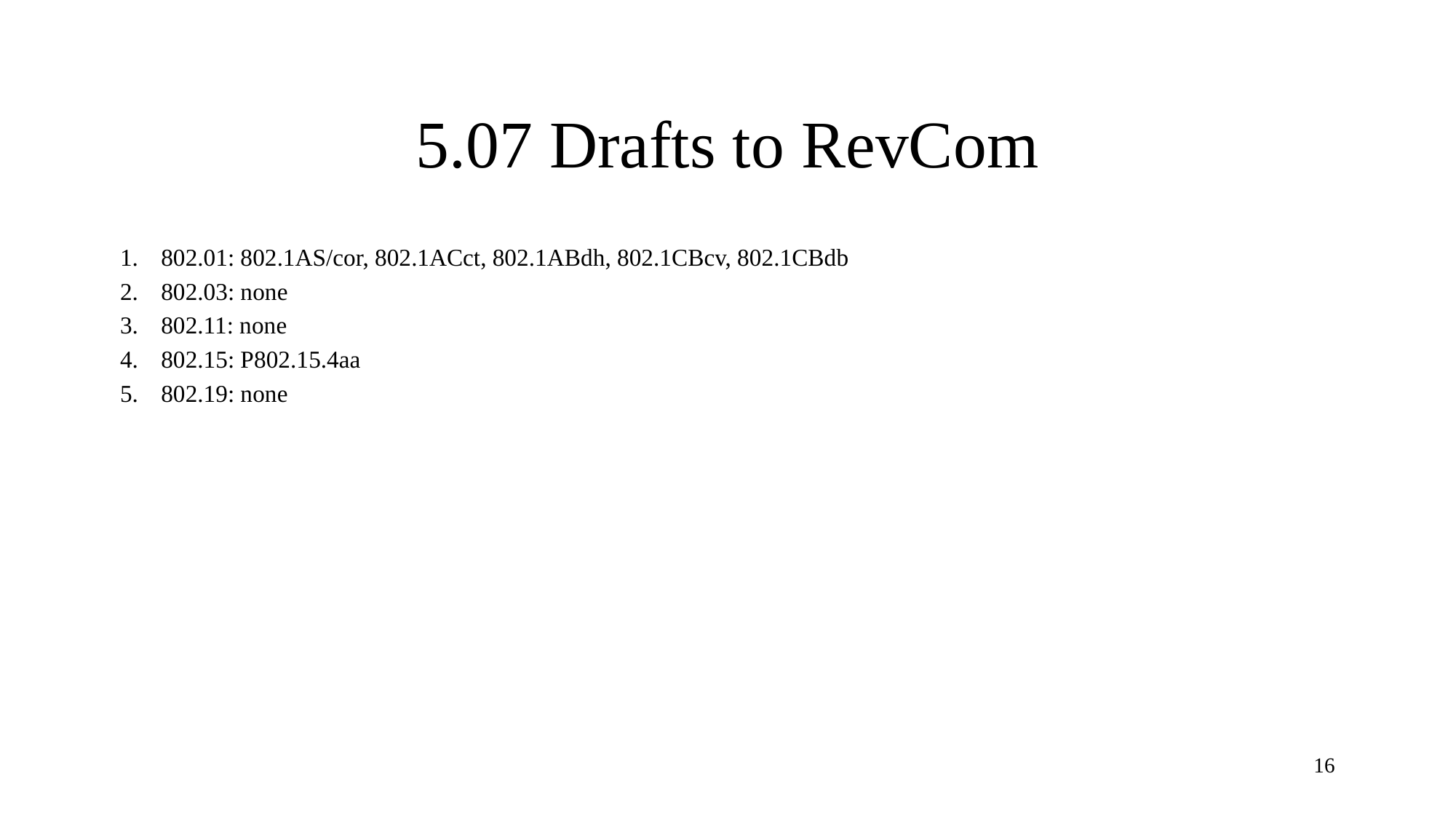

# 5.07 Drafts to RevCom
802.01: 802.1AS/cor, 802.1ACct, 802.1ABdh, 802.1CBcv, 802.1CBdb
802.03: none
802.11: none
802.15: P802.15.4aa
802.19: none
16